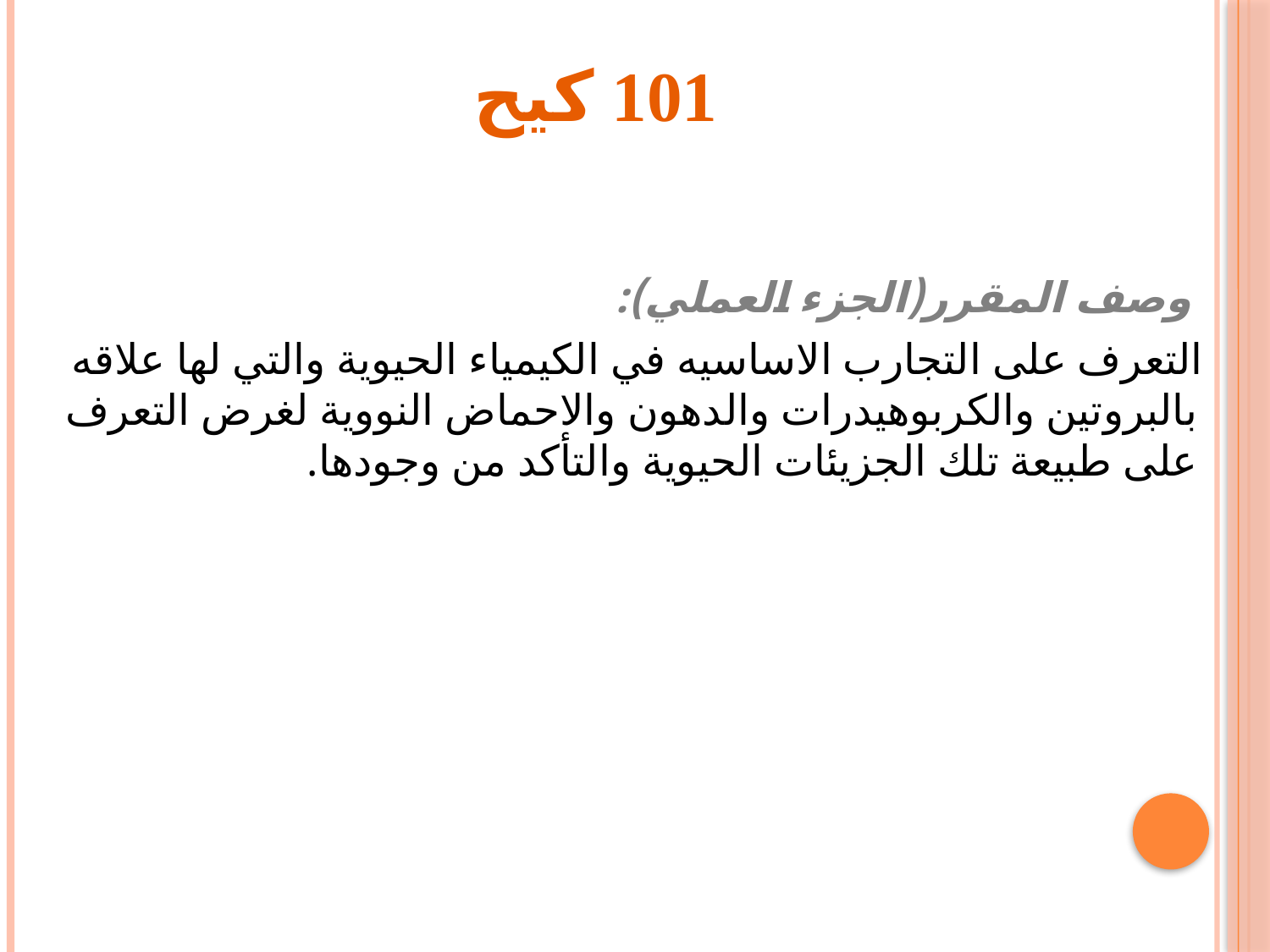

# 101 كيح
    وصف المقرر(الجزء العملي):
   التعرف على التجارب الاساسيه في الكيمياء الحيوية والتي لها علاقه بالبروتين والكربوهيدرات والدهون والاحماض النووية لغرض التعرف على طبيعة تلك الجزيئات الحيوية والتأكد من وجودها.